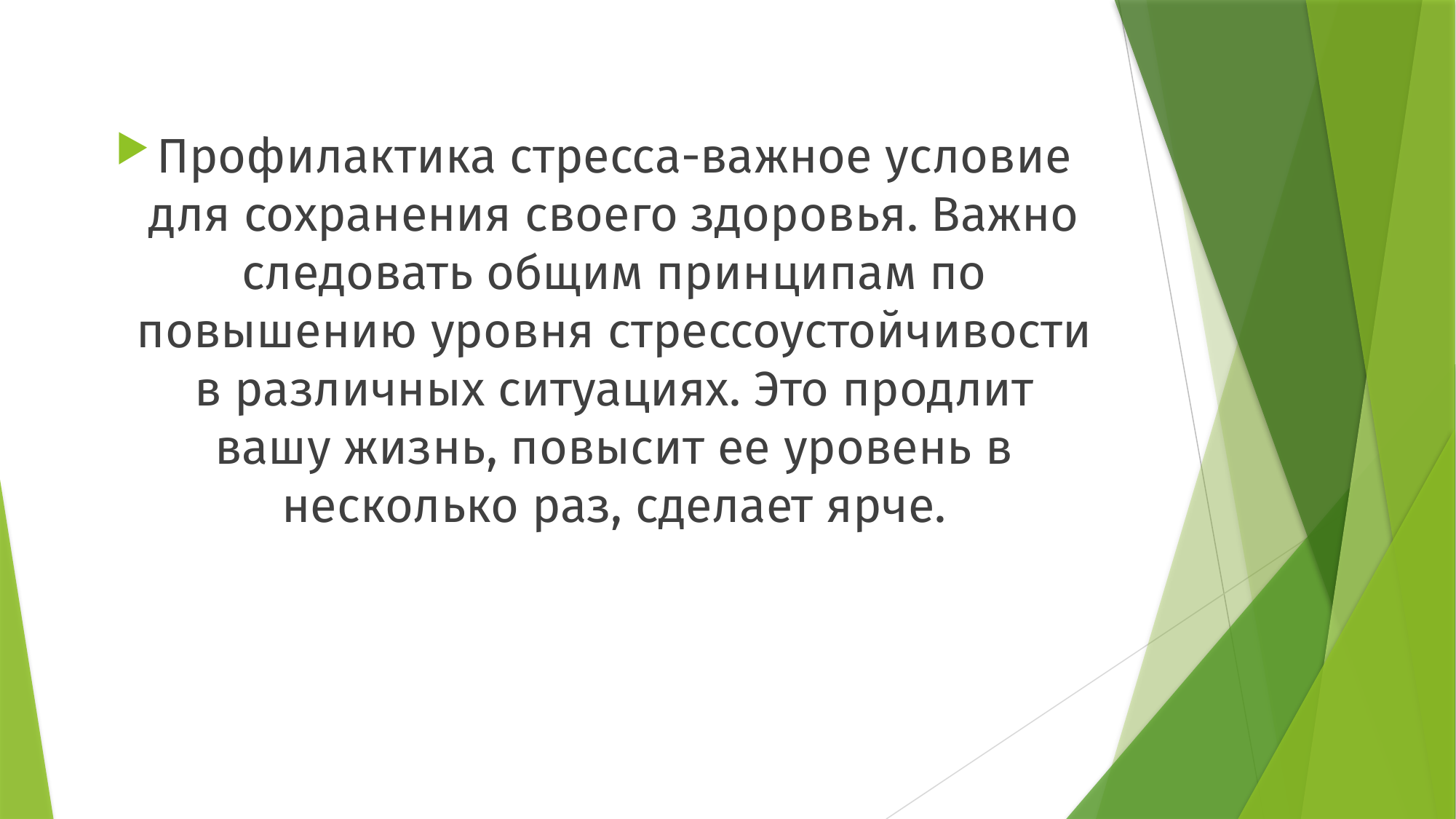

Профилактика стресса-важное условие для сохранения своего здоровья. Важно следовать общим принципам по повышению уровня стрессоустойчивости в различных ситуациях. Это продлит вашу жизнь, повысит ее уровень в несколько раз, сделает ярче.

#